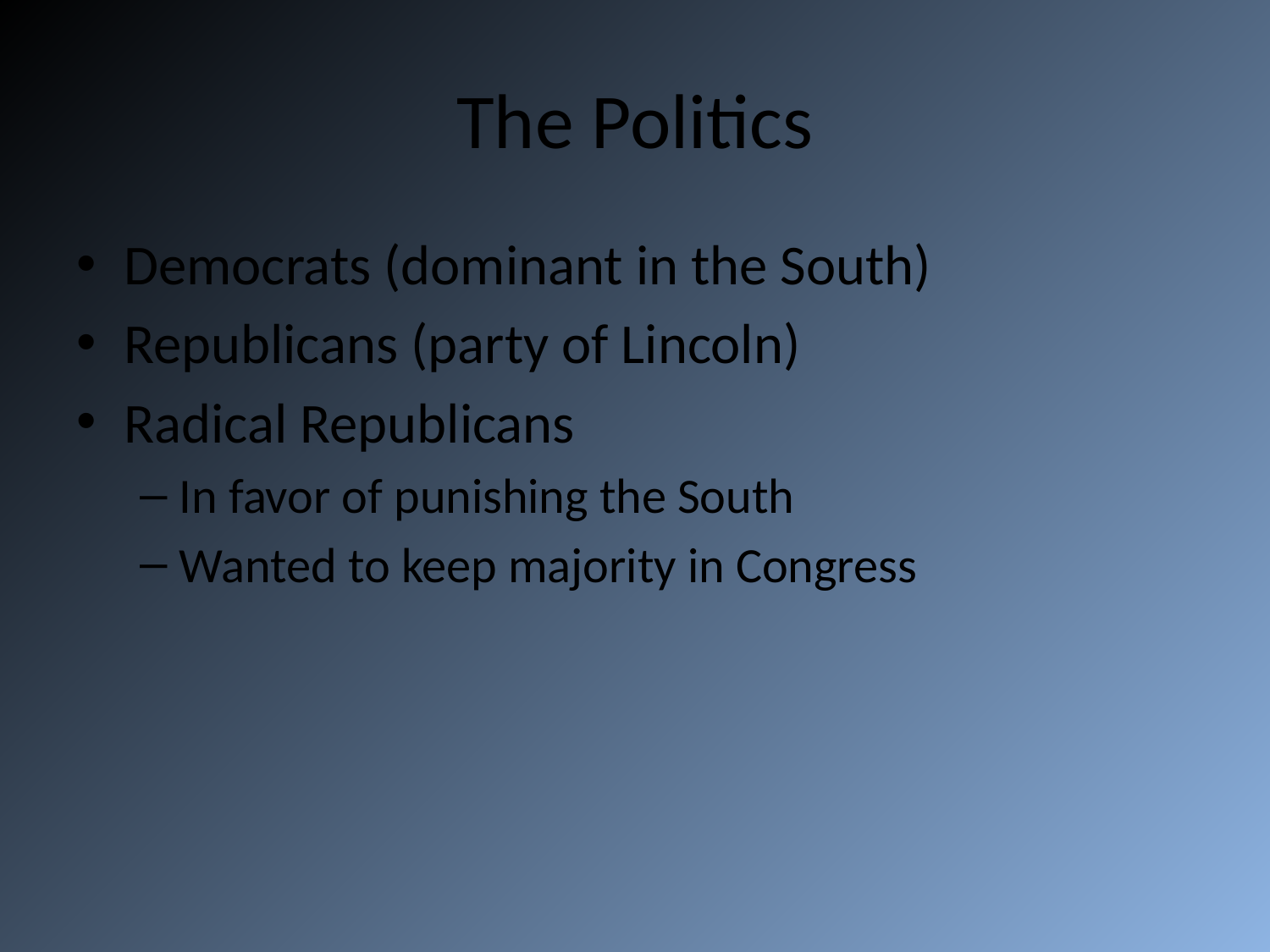

# The Politics
Democrats (dominant in the South)
Republicans (party of Lincoln)
Radical Republicans
In favor of punishing the South
Wanted to keep majority in Congress